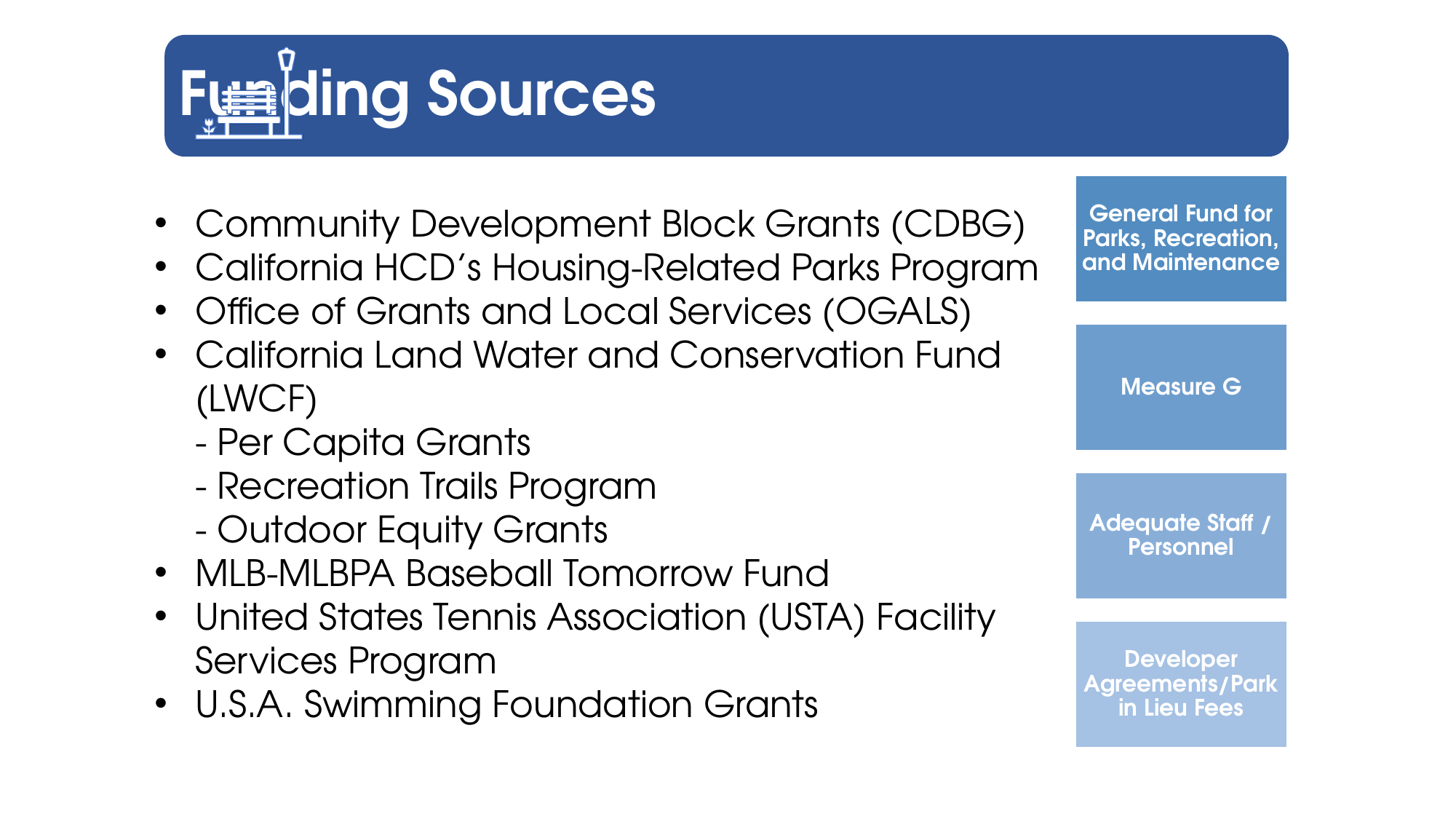

# Funding Sources

General Fund for Parks, Recreation, and Maintenance
Measure G
Adequate Staff / Personnel
Developer Agreements/Park in Lieu Fees
Community Development Block Grants (CDBG)
California HCD’s Housing-Related Parks Program
Office of Grants and Local Services (OGALS)
California Land Water and Conservation Fund (LWCF)
- Per Capita Grants
- Recreation Trails Program
- Outdoor Equity Grants
MLB-MLBPA Baseball Tomorrow Fund
United States Tennis Association (USTA) Facility Services Program
U.S.A. Swimming Foundation Grants